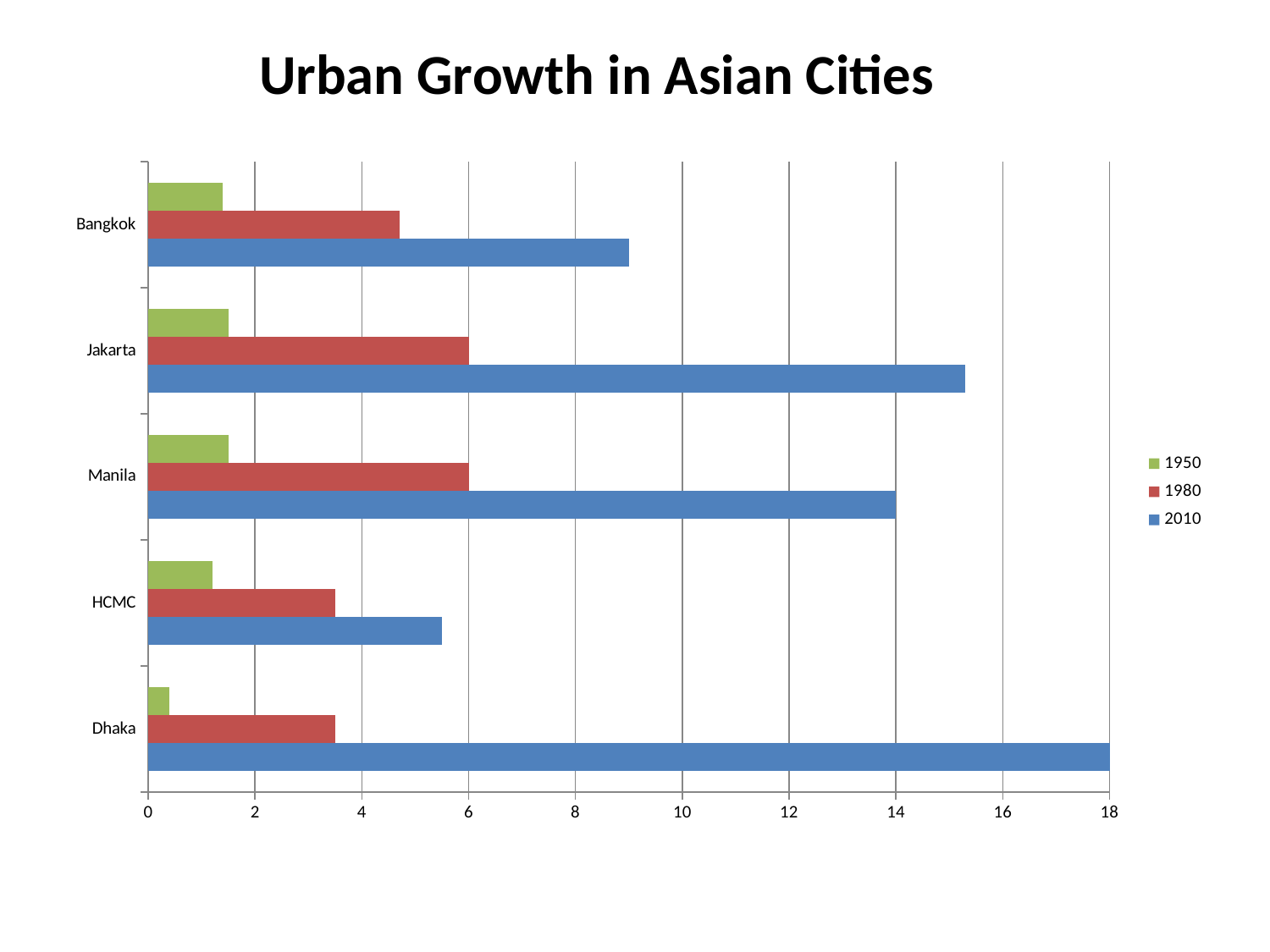

Urban Growth in Asian Cities

### Chart

| Category |  |  |  |
|---|---|---|---|
| Dhaka | 18.4 | 3.5 | 0.4 |
| HCMC | 5.5 | 3.5 | 1.2 |
| Manila | 14.0 | 6.0 | 1.5 |
| Jakarta | 15.3 | 6.0 | 1.5 |
| Bangkok | 9.0 | 4.7 | 1.4 |